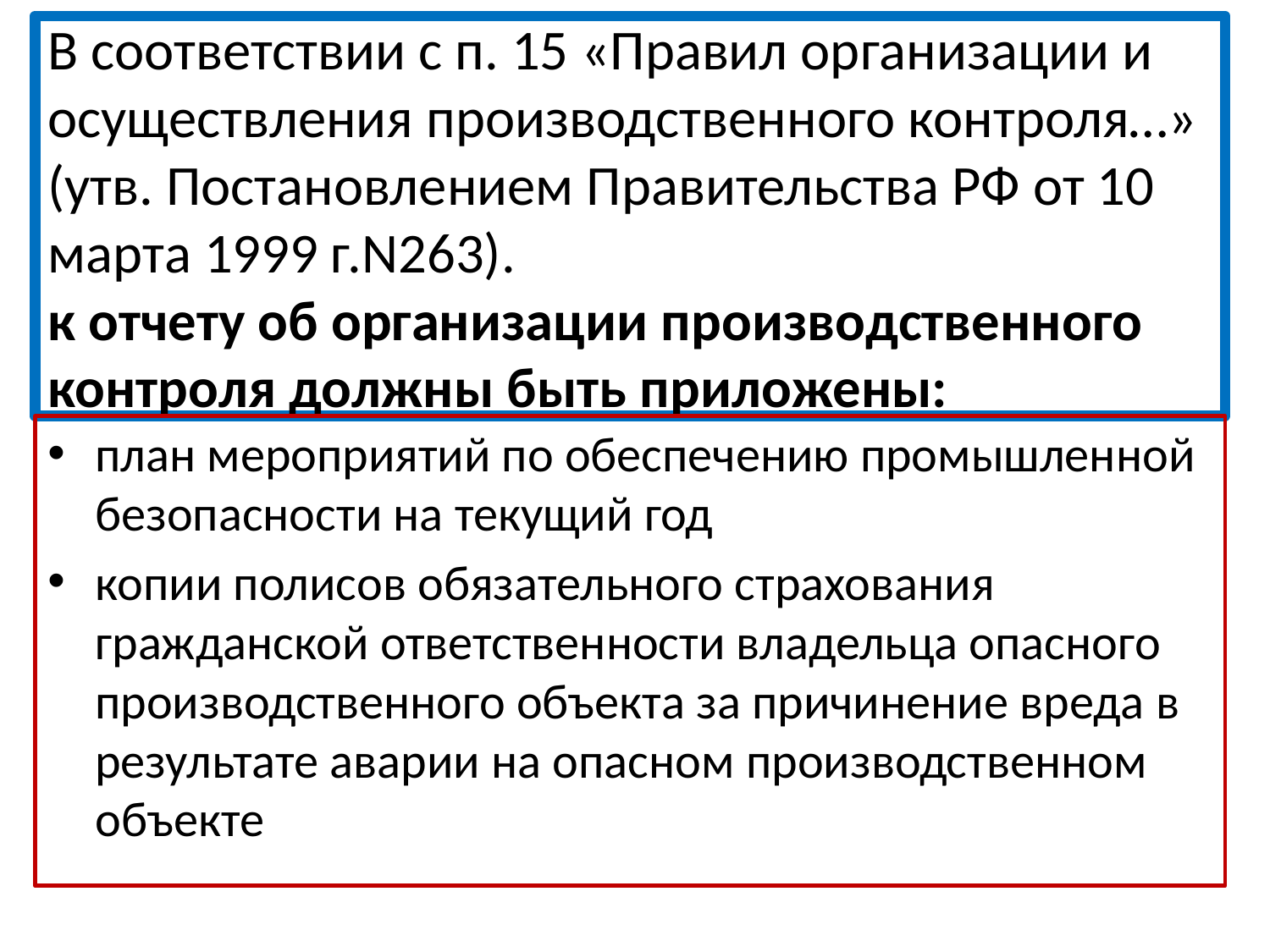

# В соответствии с п. 15 «Правил организации и осуществления производственного контроля…» (утв. Постановлением Правительства РФ от 10 марта 1999 г.N263). к отчету об организации производственного контроля должны быть приложены:
план мероприятий по обеспечению промышленной безопасности на текущий год
копии полисов обязательного страхования гражданской ответственности владельца опасного производственного объекта за причинение вреда в результате аварии на опасном производственном объекте